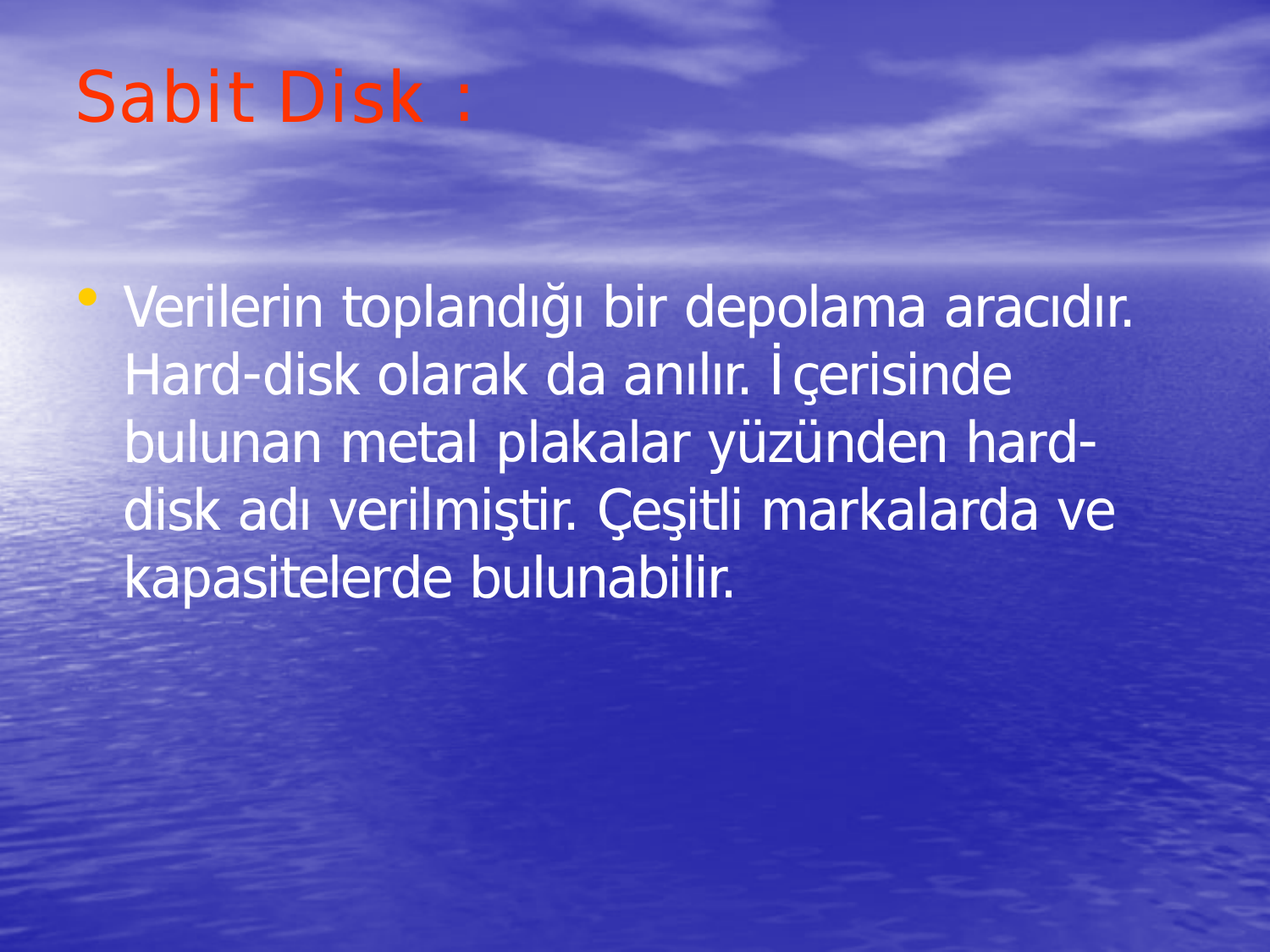

# Sabit Disk :
Verilerin toplandığı bir depolama aracıdır. Hard-disk olarak da anılır. İçerisinde bulunan metal plakalar yüzünden hard-disk adı verilmiştir. Çeşitli markalarda ve kapasitelerde bulunabilir.